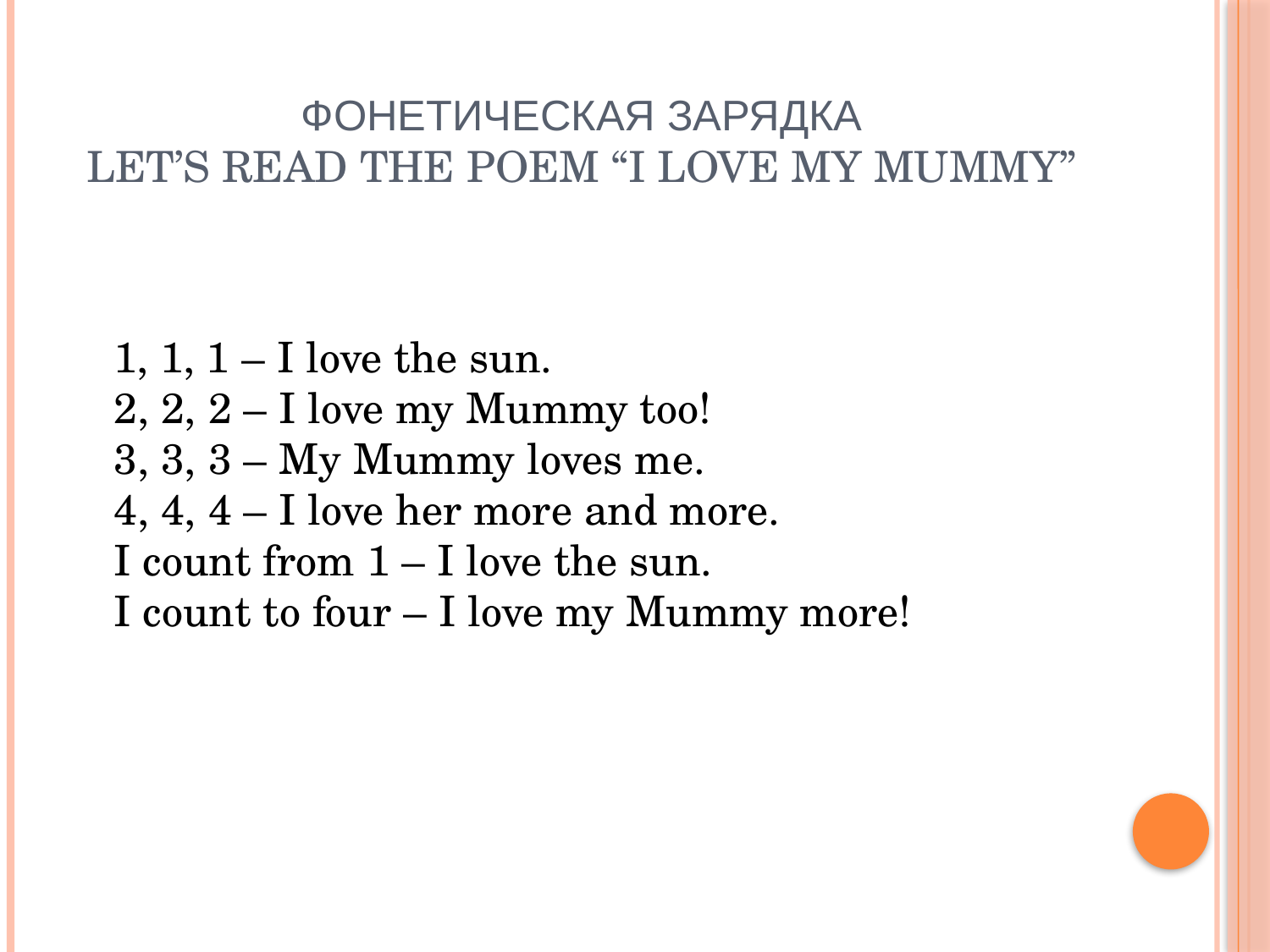

# Фонетическая зарядка Let’s read the poem “I love my Mummy”
1, 1, 1 – I love the sun.
2, 2, 2 – I love my Mummy too!
3, 3, 3 – My Mummy loves me.
4, 4, 4 – I love her more and more.
I count from 1 – I love the sun.
I count to four – I love my Mummy more!